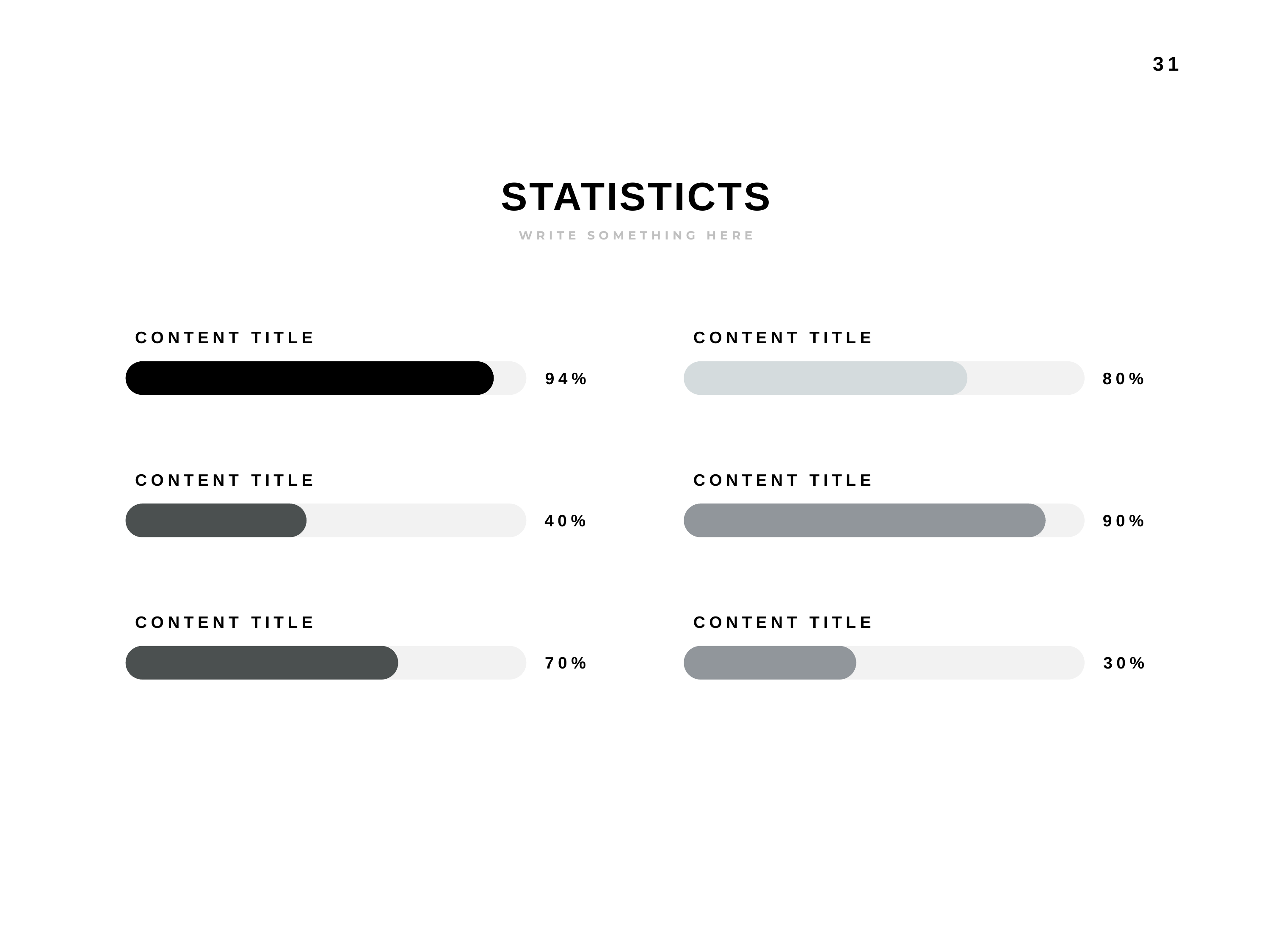

STATISTICTS
WRITE SOMETHING HERE
CONTENT TITLE
CONTENT TITLE

94%
80%
CONTENT TITLE
CONTENT TITLE

40%
90%
CONTENT TITLE
CONTENT TITLE

70%
30%